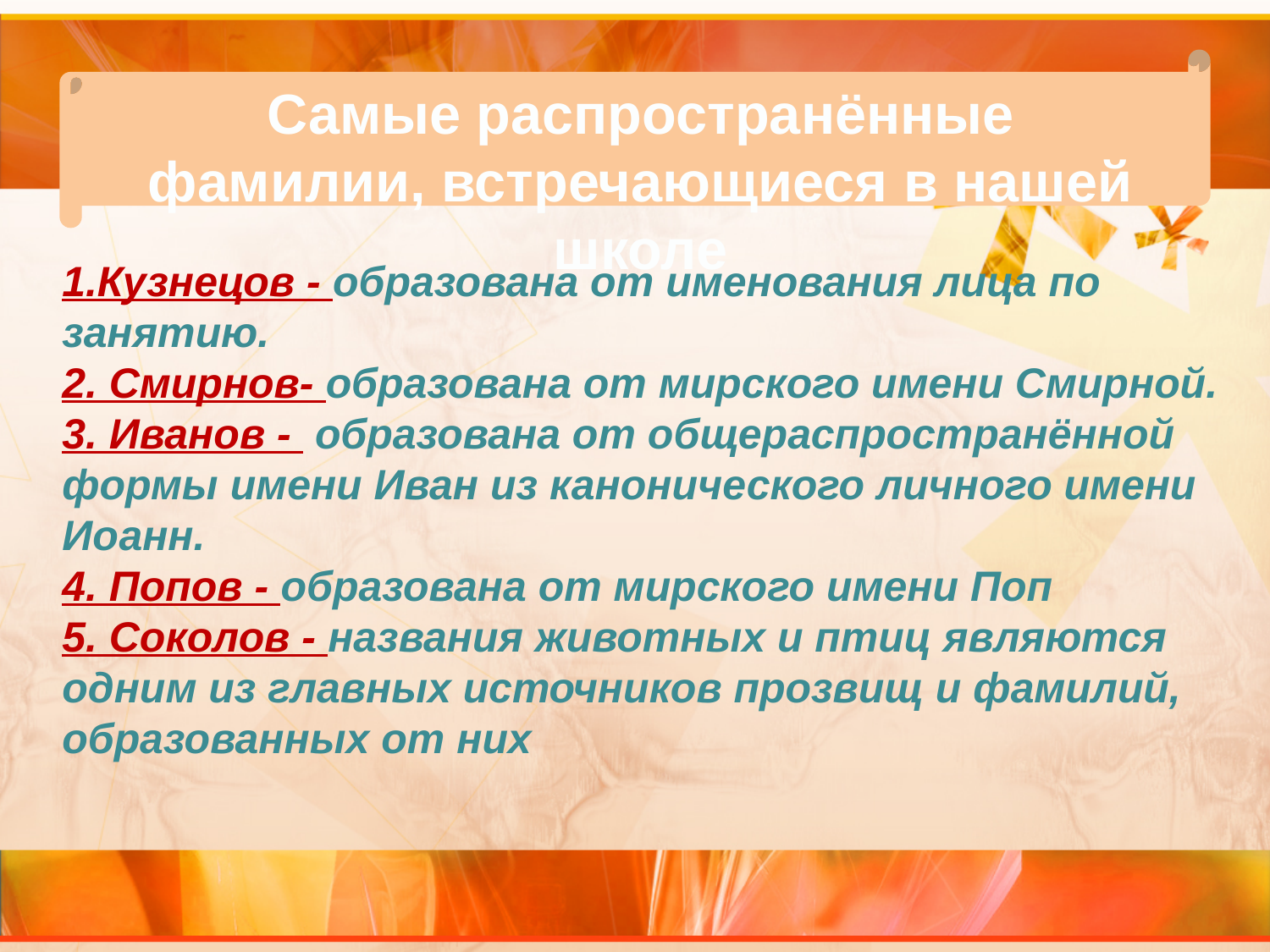

Самые распространённые
фамилии, встречающиеся в нашей школе

1.Кузнецов - образована от именования лица по занятию.
2. Смирнов- образована от мирского имени Смирной.
3. Иванов -  образована от общераспространённой формы имени Иван из канонического личного имени Иоанн.
4. Попов - образована от мирского имени Поп
5. Соколов - названия животных и птиц являются одним из главных источников прозвищ и фамилий, образованных от них